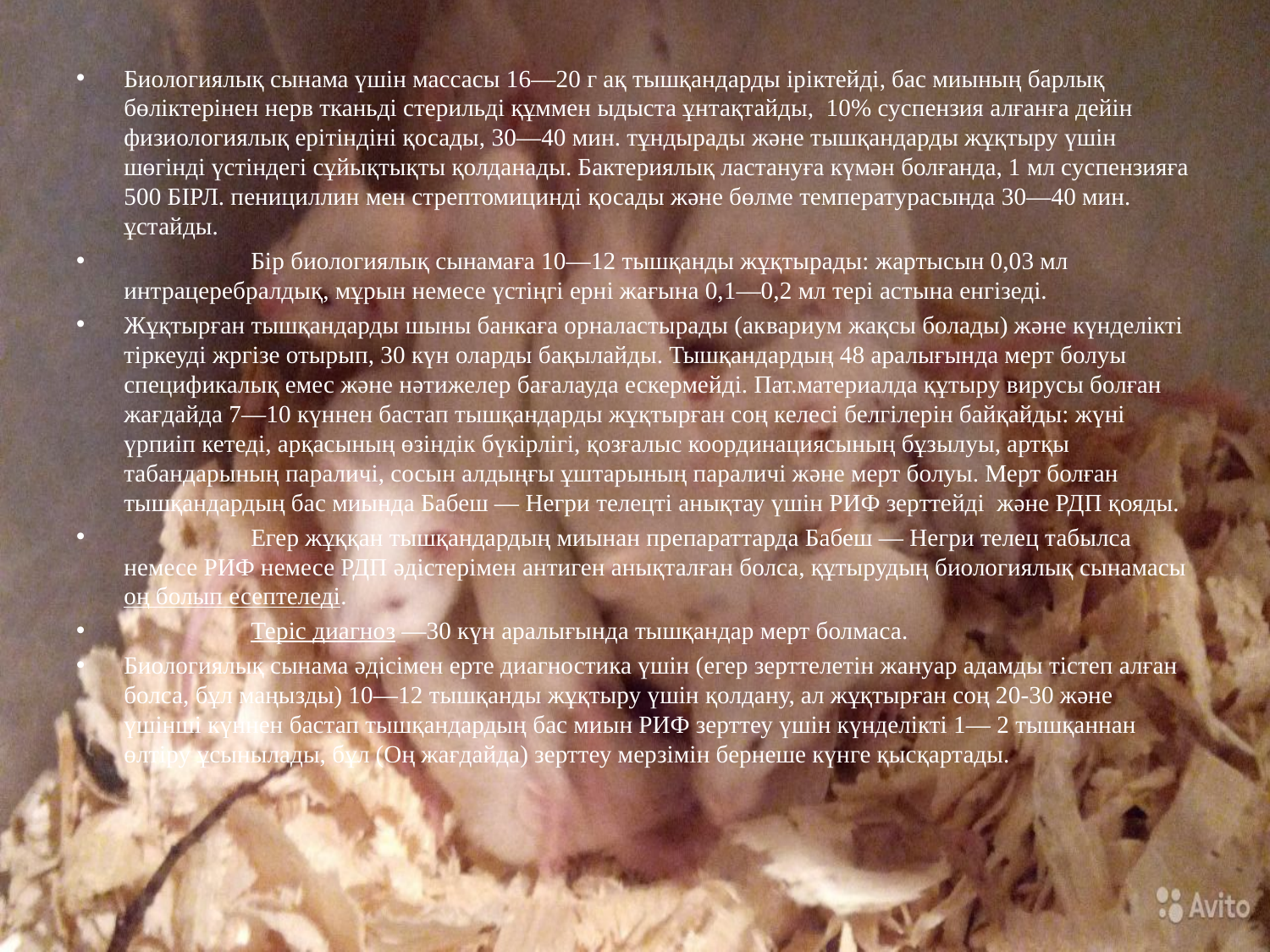

Биологиялық сынама үшін массасы 16—20 г ақ тышқандарды іріктейді, бас миының барлық бөліктерінен нерв тканьді стерильді құммен ыдыста ұнтақтайды,  10% суспензия алғанға дейін физиологиялық ерітіндіні қосады, 30—40 мин. тұндырады және тышқандарды жұқтыру үшін шөгінді үстіндегі сұйықтықты қолданады. Бактериялық ластануға күмән болғанда, 1 мл суспензияға 500 БІРЛ. пеницил­лин мен стрептомицинді қосады және бөлме температурасында 30—40 мин. ұстайды.
    	Бір биологиялық сынамаға 10—12 тышқанды жұқтырады: жартысын 0,03 мл интрацеребралдық, мұрын немесе үстіңгі ерні жағына 0,1—0,2 мл тері астына енгізеді.
Жұқтырған тышқандарды шыны банкаға орналастырады (ак­вариум жақсы болады) және күнделікті тіркеуді жргізе отырып, 30 күн оларды бақылайды. Тышқандардың 48 аралығында мерт болуы специ­фикалық емес және нәтижелер бағалауда ескермейді. Пат.материалда құтыру вирусы болған жағдайда 7—10 күннен бастап тышқандарды жұқтырған соң келесі белгілерін байқайды: жүні үрпиіп кетеді, арқасының өзіндік бүкірлігі, қозғалыс координациясының бұзылуы, артқы табандарының параличі, сосын алдыңғы ұштарының параличі және мерт болуы. Мерт болған тышқандардың бас миында Бабеш — Негри телецті анықтау үшін РИФ зерттейді  және РДП қояды.
    	Егер жұққан тышқандардың миынан препараттарда Бабеш — Негри телец табылса немесе РИФ немесе РДП әдістерімен антиген анықталған болса, құтырудың биологиялық сынамасы оң болып есептеледі.
   	Теріс диагноз —30 күн аралығында тышқандар мерт болмаса.
Биологиялық сынама әдісімен ерте диагностика үшін (егер зерттелетін жануар адамды тістеп алған болса, бұл маңызды) 10—12 тышқанды жұқтыру үшін қолдану, ал жұқтырған соң 20-30 және үшінші күннен бастап тышқандардың бас миын РИФ зерттеу үшін күнделікті 1— 2 тышқаннан өлтіру ұсынылады, бұл (Оң жағдайда) зерттеу мерзімін бернеше күнге қысқартады.